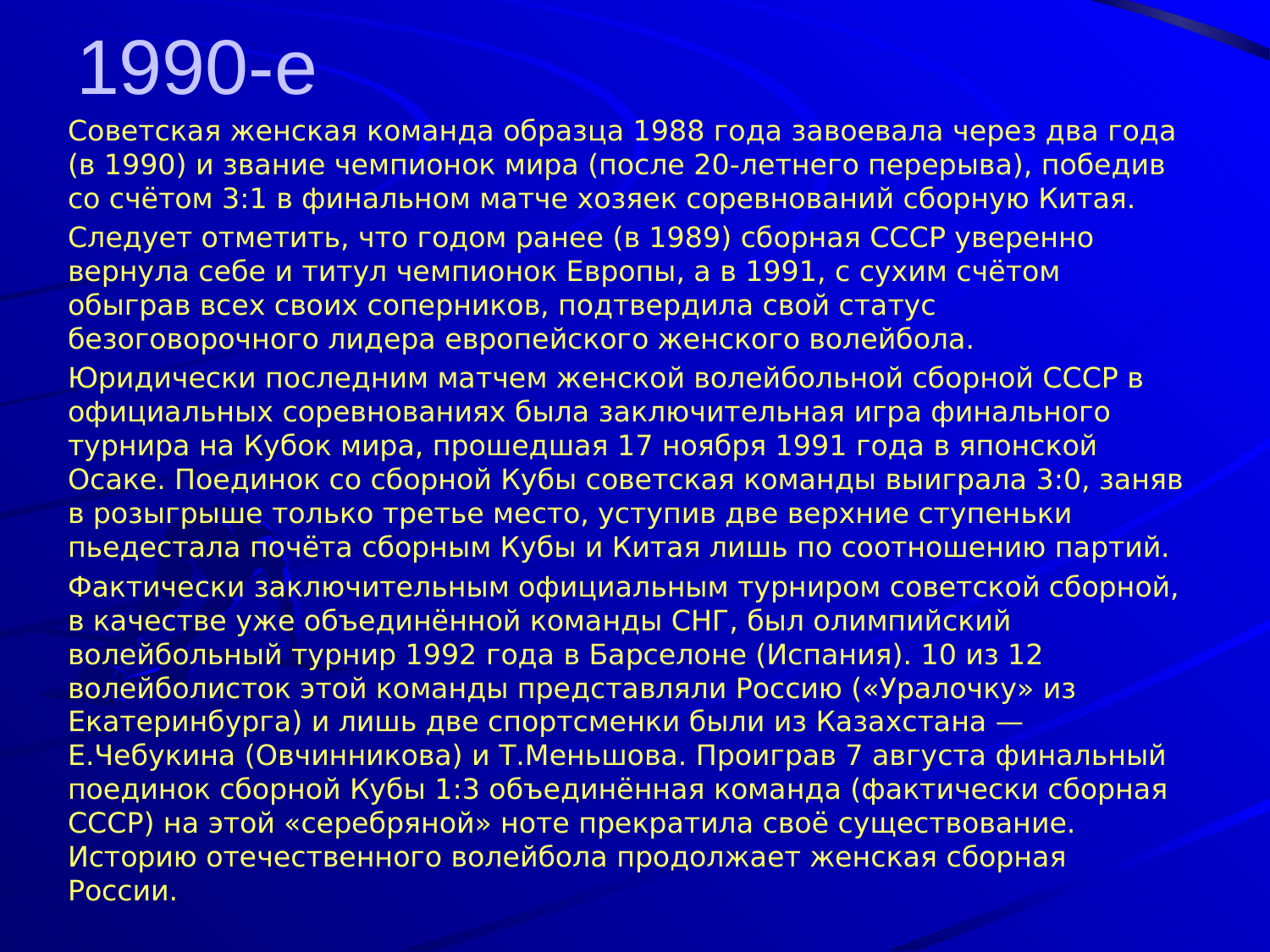

# 1990-е
Советская женская команда образца 1988 года завоевала через два года (в 1990) и звание чемпионок мира (после 20-летнего перерыва), победив со счётом 3:1 в финальном матче хозяек соревнований сборную Китая.
Следует отметить, что годом ранее (в 1989) сборная СССР уверенно вернула себе и титул чемпионок Европы, а в 1991, с сухим счётом обыграв всех своих соперников, подтвердила свой статус безоговорочного лидера европейского женского волейбола.
Юридически последним матчем женской волейбольной сборной СССР в официальных соревнованиях была заключительная игра финального турнира на Кубок мира, прошедшая 17 ноября 1991 года в японской Осаке. Поединок со сборной Кубы советская команды выиграла 3:0, заняв в розыгрыше только третье место, уступив две верхние ступеньки пьедестала почёта сборным Кубы и Китая лишь по соотношению партий.
Фактически заключительным официальным турниром советской сборной, в качестве уже объединённой команды СНГ, был олимпийский волейбольный турнир 1992 года в Барселоне (Испания). 10 из 12 волейболисток этой команды представляли Россию («Уралочку» из Екатеринбурга) и лишь две спортсменки были из Казахстана — Е.Чебукина (Овчинникова) и Т.Меньшова. Проиграв 7 августа финальный поединок сборной Кубы 1:3 объединённая команда (фактически сборная СССР) на этой «серебряной» ноте прекратила своё существование. Историю отечественного волейбола продолжает женская сборная России.